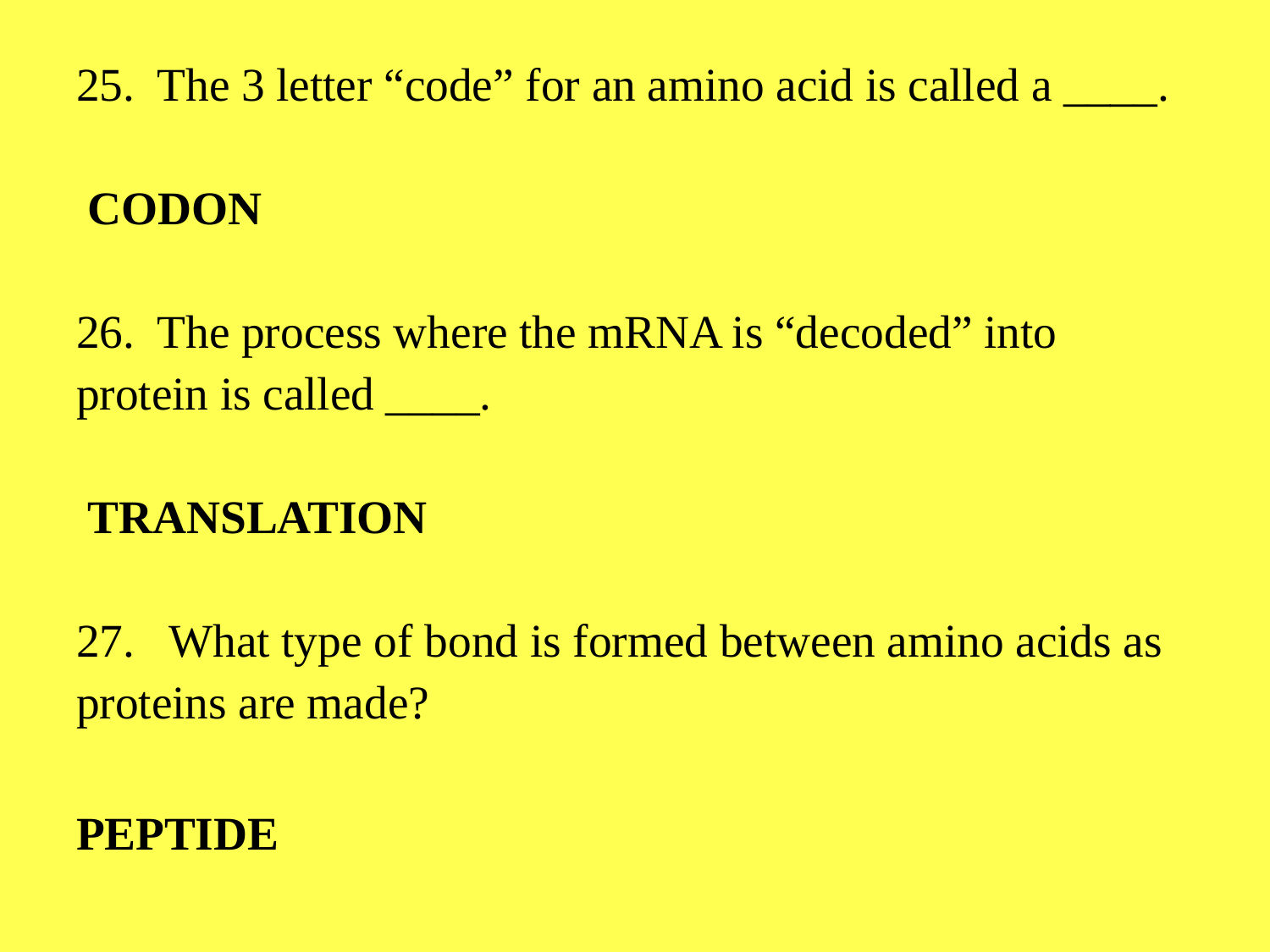

25.  The 3 letter “code” for an amino acid is called a ____.

 CODON

26.  The process where the mRNA is “decoded” into protein is called ____.

 TRANSLATION

27.   What type of bond is formed between amino acids as proteins are made?

PEPTIDE